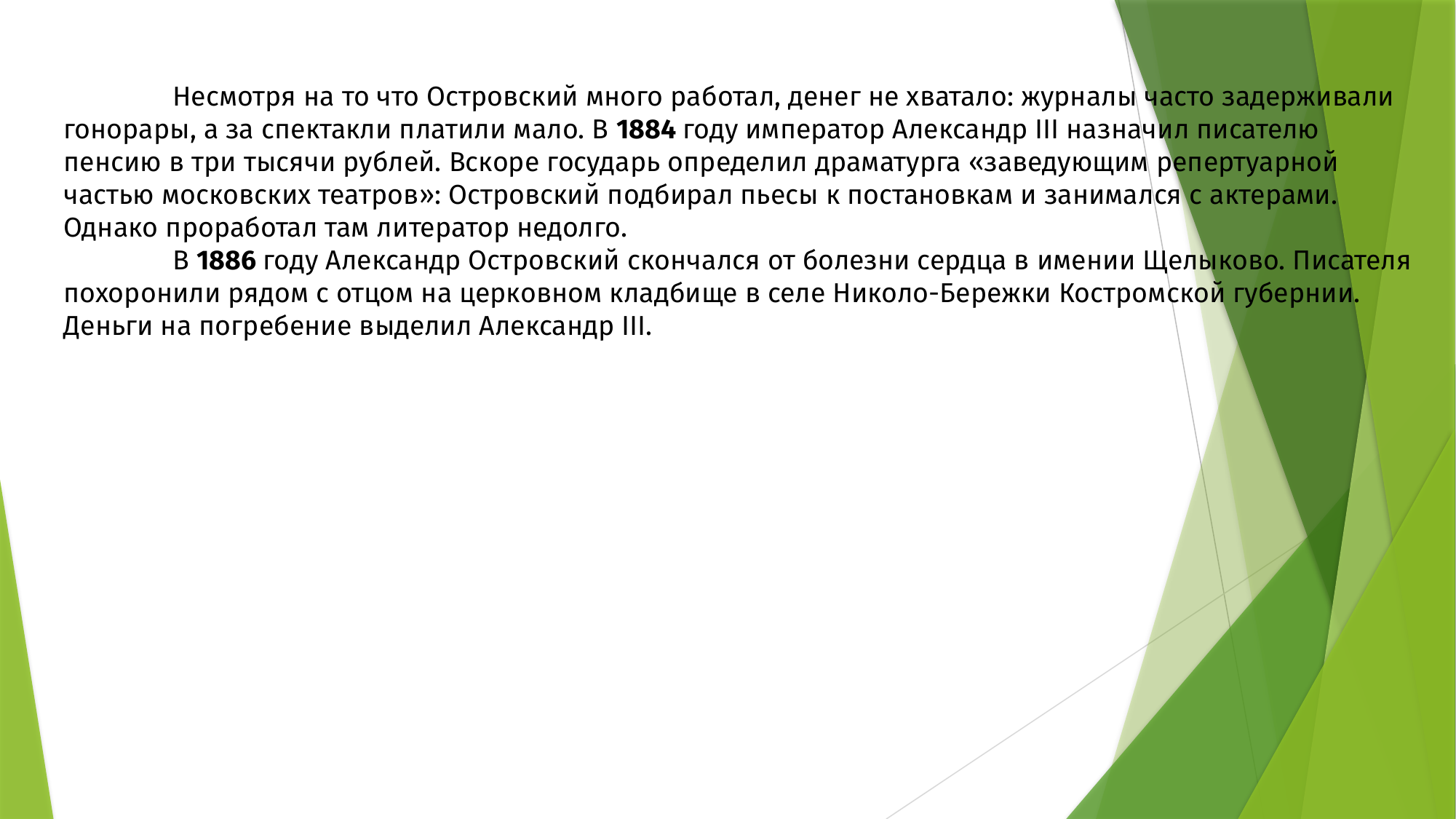

Несмотря на то что Островский много работал, денег не хватало: журналы часто задерживали гонорары, а за спектакли платили мало. В 1884 году император Александр III назначил писателю пенсию в три тысячи рублей. Вскоре государь определил драматурга «заведующим репертуарной частью московских театров»: Островский подбирал пьесы к постановкам и занимался с актерами. Однако проработал там литератор недолго.
	В 1886 году Александр Островский скончался от болезни сердца в имении Щелыково. Писателя похоронили рядом с отцом на церковном кладбище в селе Николо-Бережки Костромской губернии. Деньги на погребение выделил Александр III.